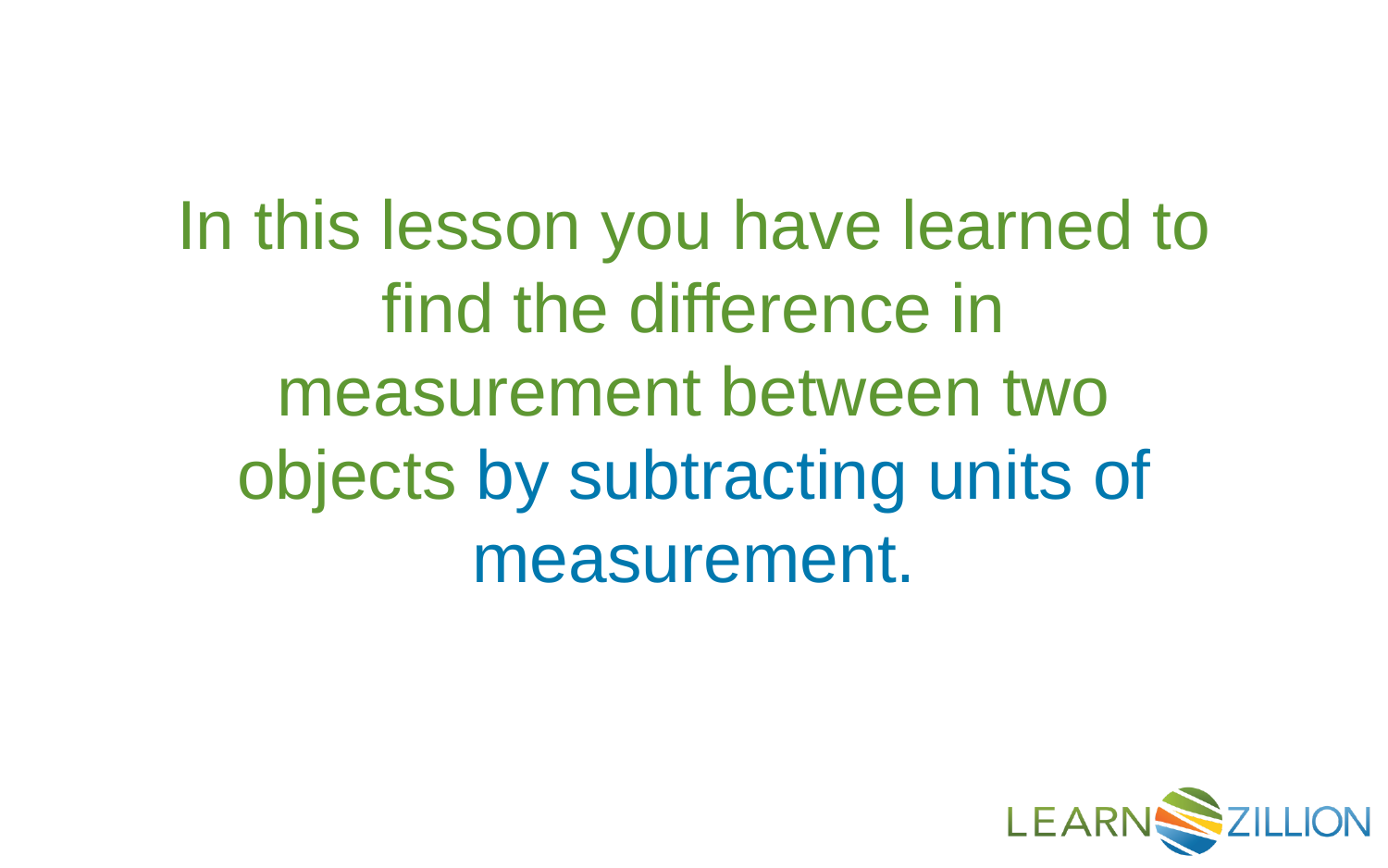

In this lesson you have learned to find the difference in measurement between two objects by subtracting units of measurement.